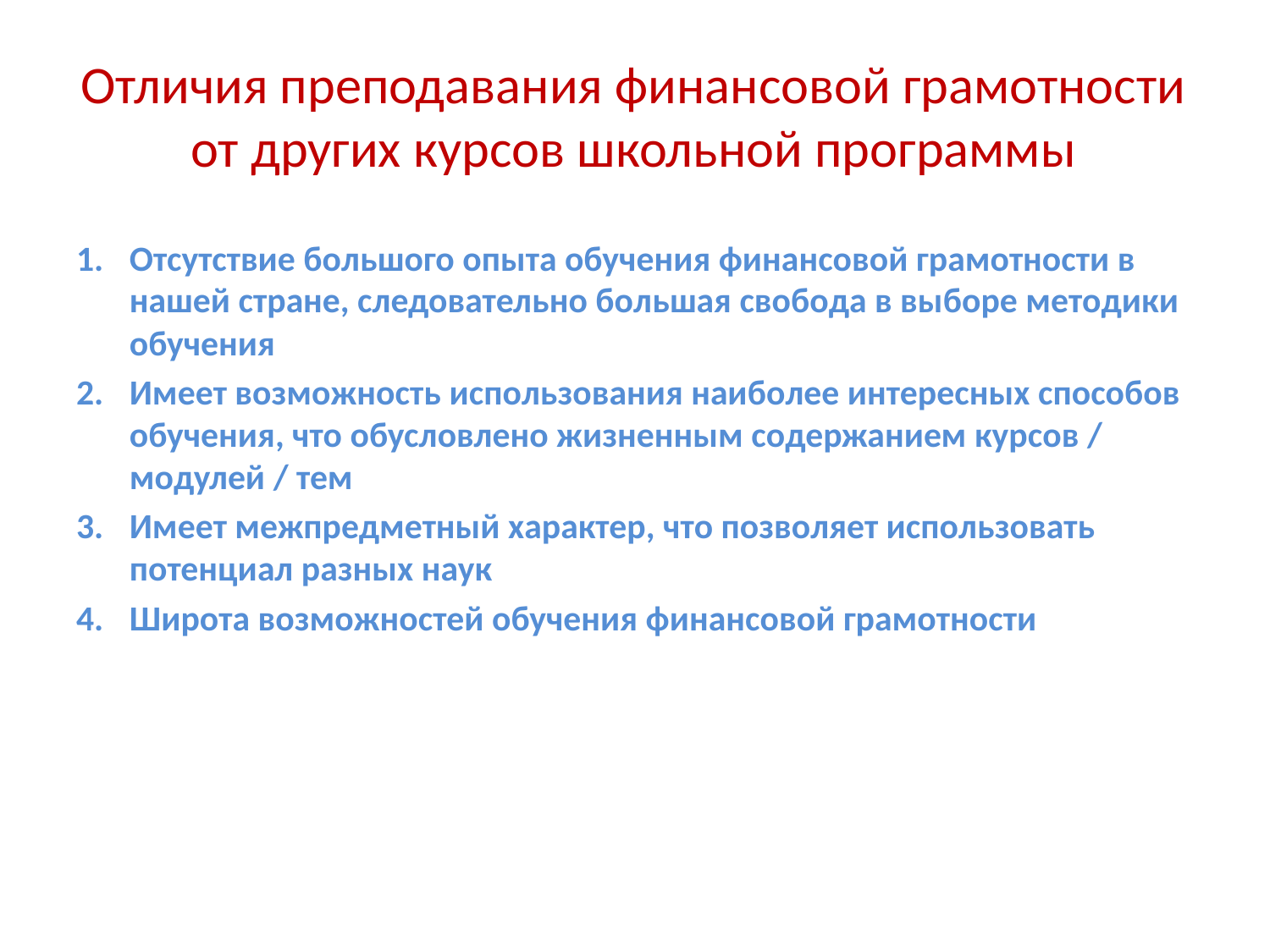

# Отличия преподавания финансовой грамотности от других курсов школьной программы
Отсутствие большого опыта обучения финансовой грамотности в нашей стране, следовательно большая свобода в выборе методики обучения
Имеет возможность использования наиболее интересных способов обучения, что обусловлено жизненным содержанием курсов / модулей / тем
Имеет межпредметный характер, что позволяет использовать потенциал разных наук
Широта возможностей обучения финансовой грамотности